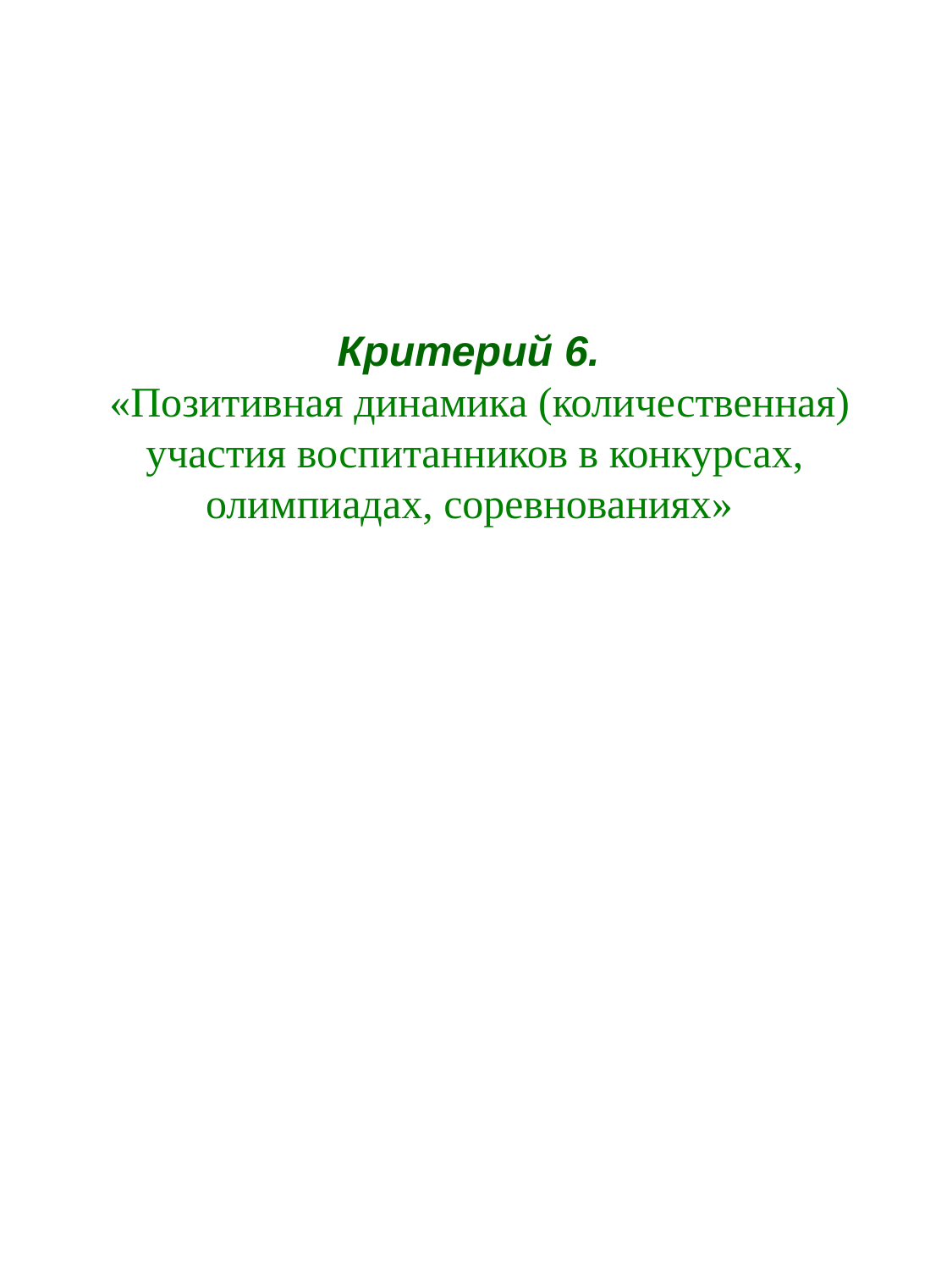

# Критерий 6. «Позитивная динамика (количественная) участия воспитанников в конкурсах, олимпиадах, соревнованиях»